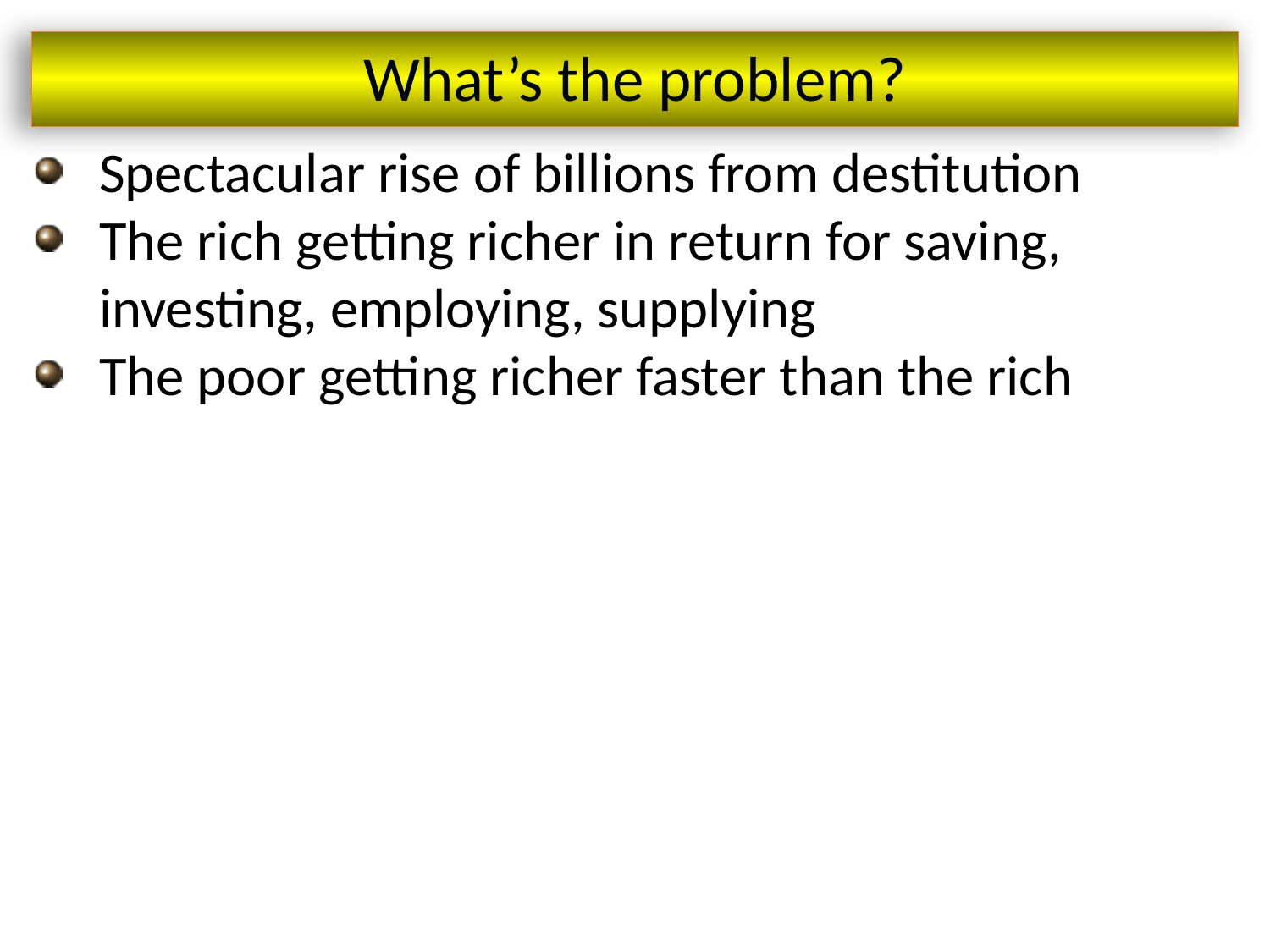

What’s the problem?
Spectacular rise of billions from destitution
The rich getting richer in return for saving, investing, employing, supplying
The poor getting richer faster than the rich